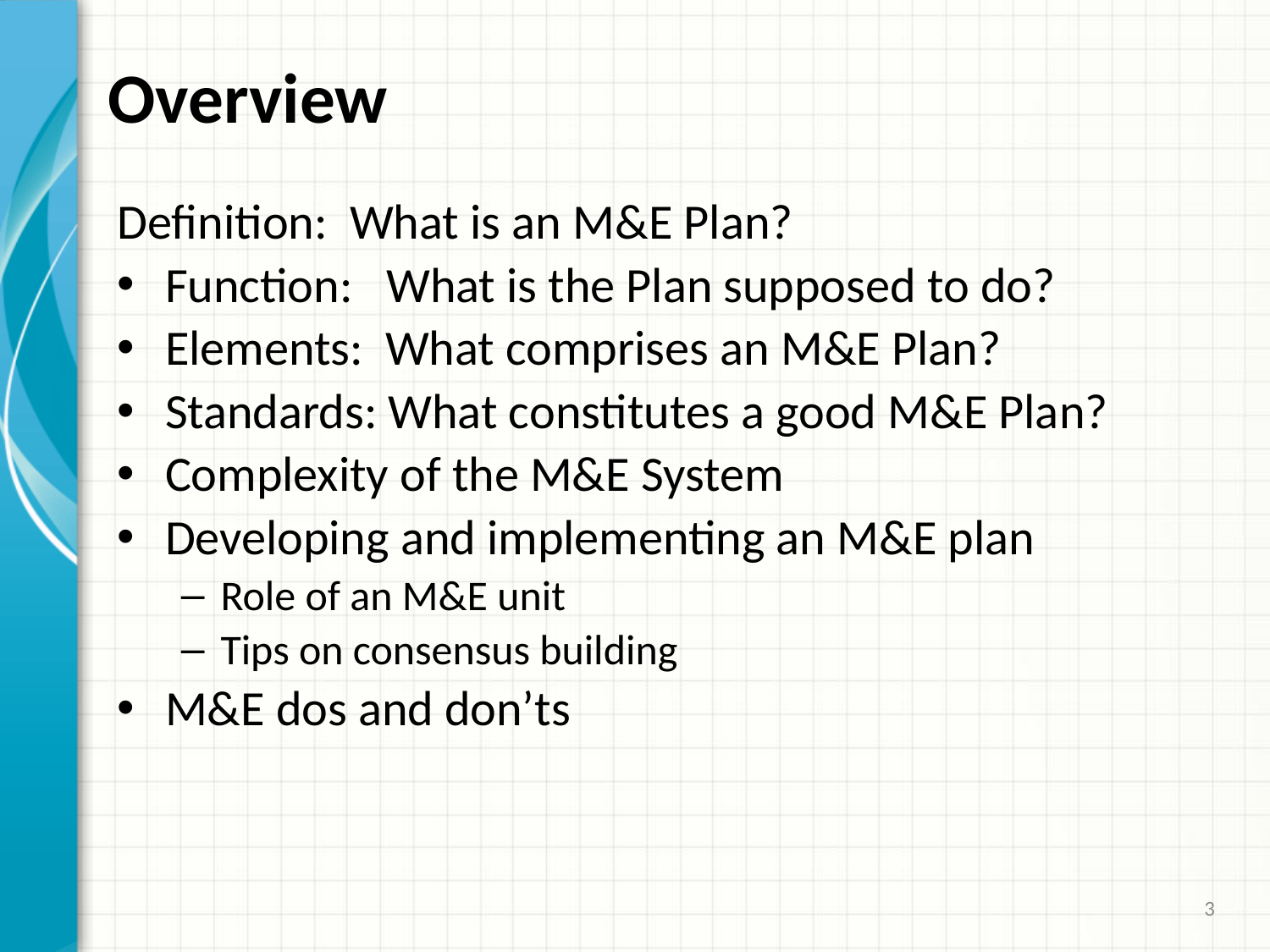

# Overview
Definition:  What is an M&E Plan?
Function:   What is the Plan supposed to do?
Elements:  What comprises an M&E Plan?
Standards: What constitutes a good M&E Plan?
Complexity of the M&E System
Developing and implementing an M&E plan
Role of an M&E unit
Tips on consensus building
M&E dos and don’ts

3